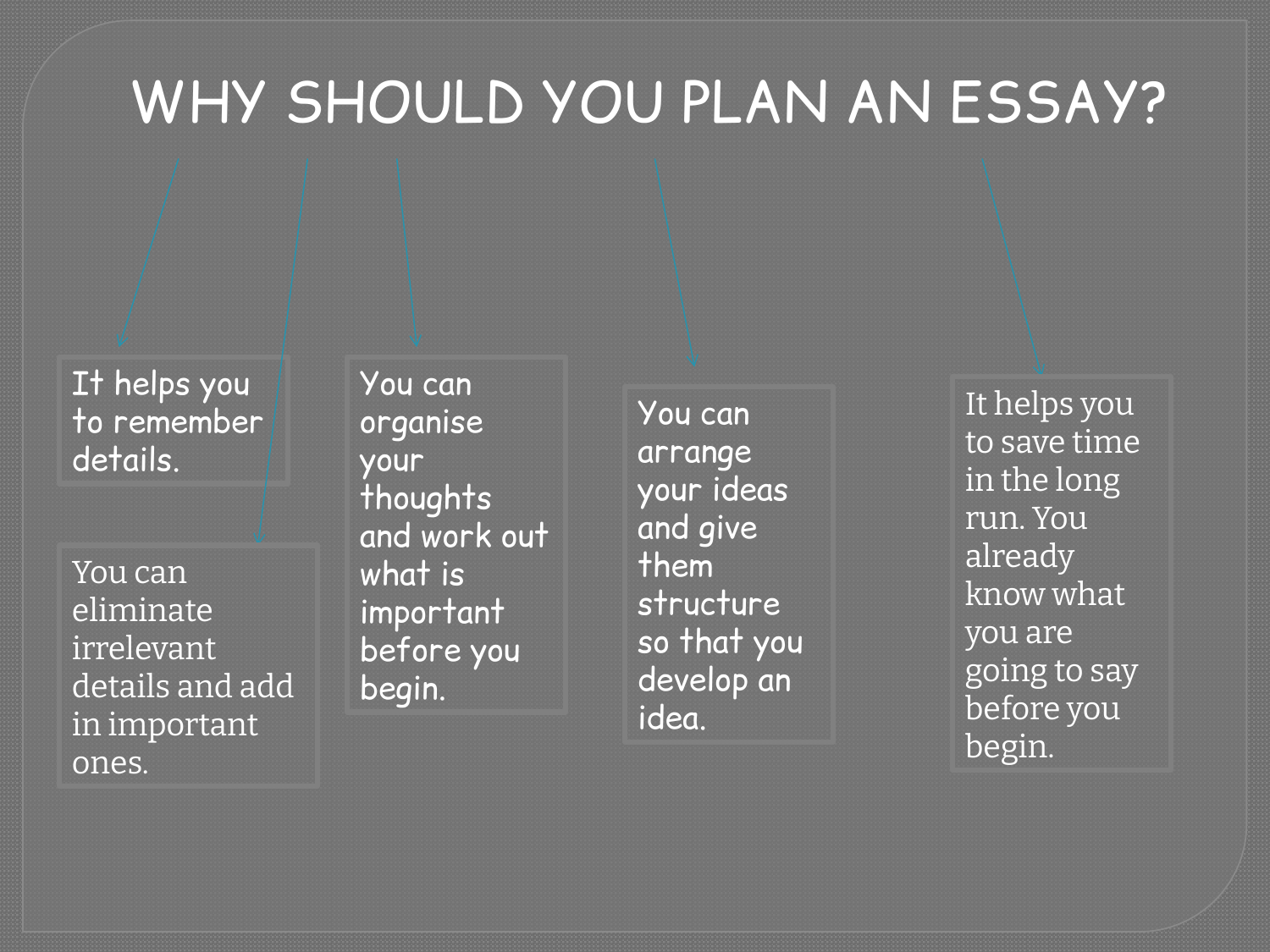

WHY SHOULD YOU PLAN AN ESSAY?

It helps you to remember details.
You can organise your thoughts and work out what is important before you begin.
It helps you to save time in the long run. You already know what you are going to say before you begin.
You can arrange your ideas and give them structure so that you develop an idea.
You can eliminate irrelevant details and add in important ones.